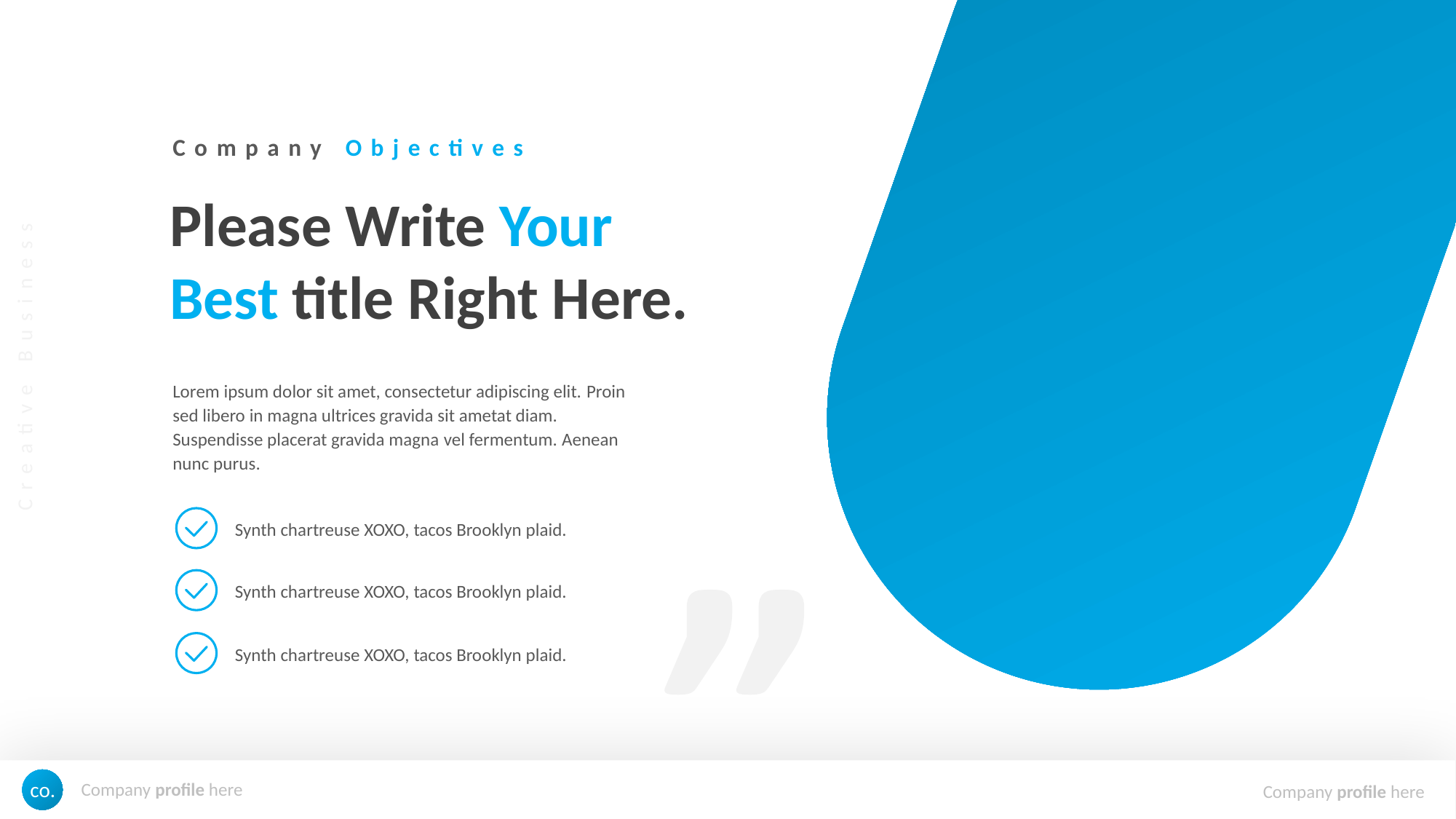

Company Objectives
Please Write Your
Best title Right Here.
Lorem ipsum dolor sit amet, consectetur adipiscing elit. Proin sed libero in magna ultrices gravida sit ametat diam. Suspendisse placerat gravida magna vel fermentum. Aenean nunc purus.

Synth chartreuse XOXO, tacos Brooklyn plaid.

Synth chartreuse XOXO, tacos Brooklyn plaid.

Synth chartreuse XOXO, tacos Brooklyn plaid.